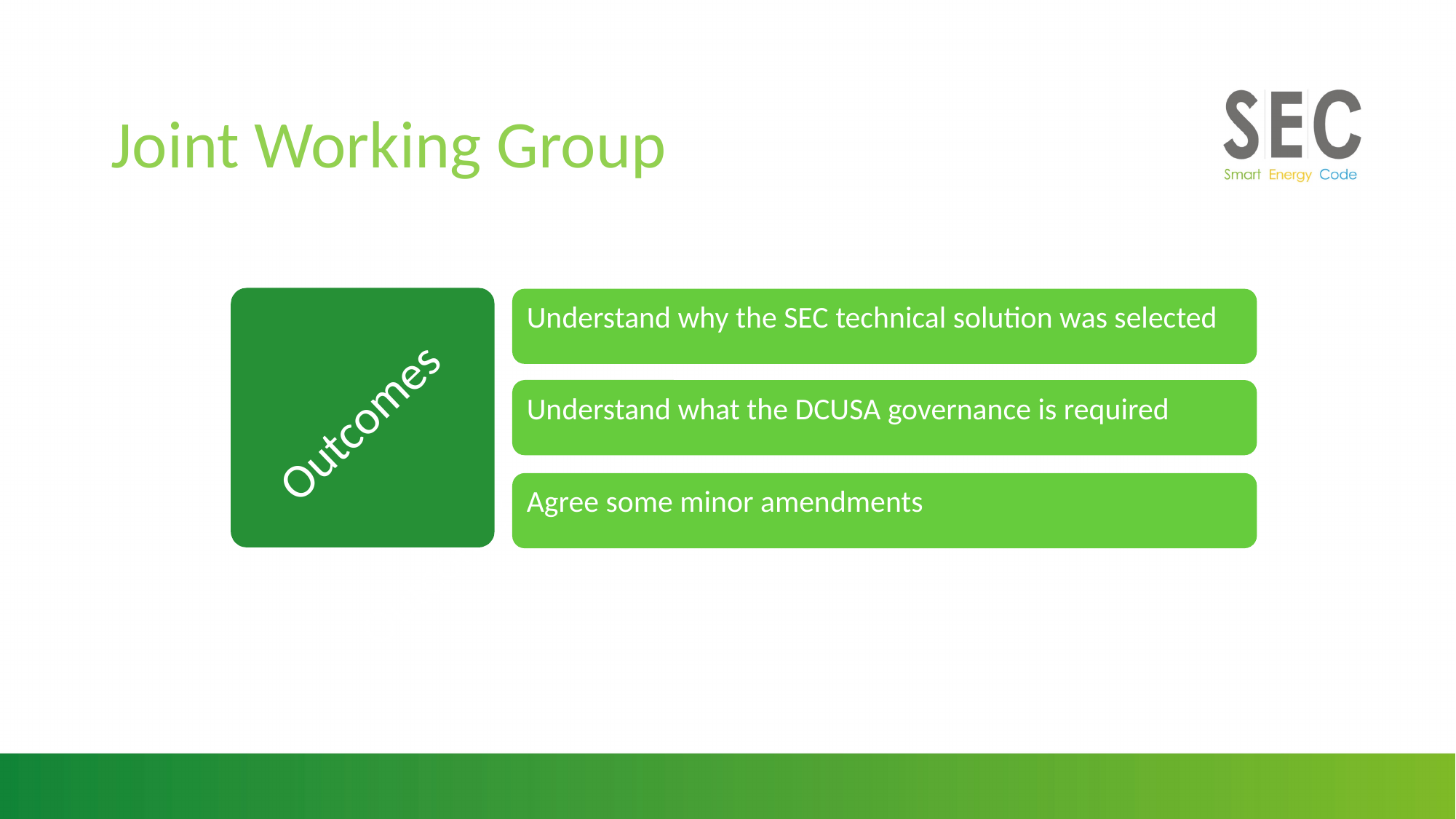

# Joint Working Group

Outcomes
Understand why the SEC technical solution was selected
Understand what the DCUSA governance is required
Agree some minor amendments
Outcomes